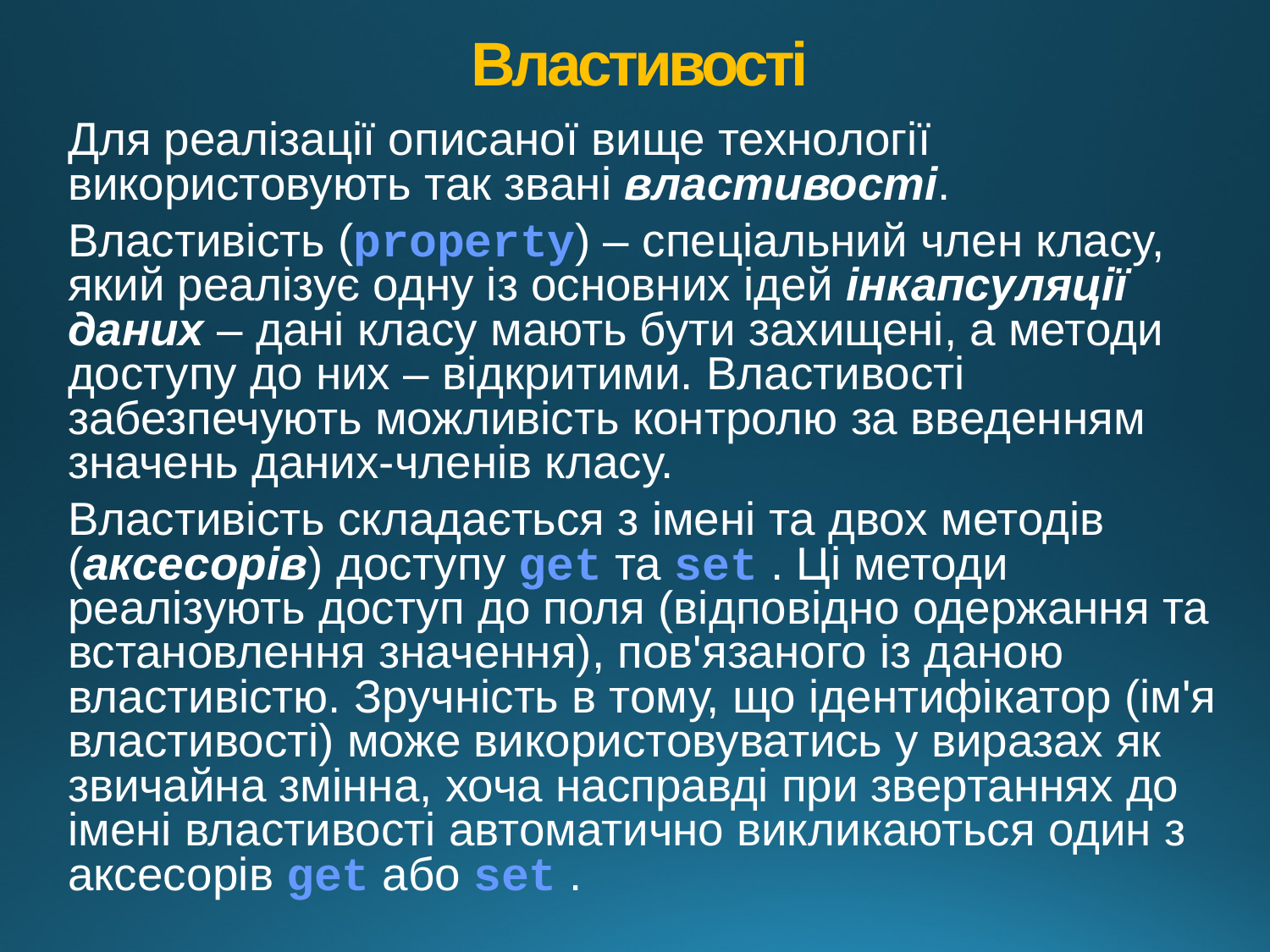

# Властивості
Для реалізації описаної вище технології використовують так звані властивості.
Властивість (property) – спеціальний член класу, який реалізує одну із основних ідей інкапсуляції даних – дані класу мають бути захищені, а методи доступу до них – відкритими. Властивості забезпечують можливість контролю за введенням значень даних-членів класу.
Властивість складається з імені та двох методів (аксесорів) доступу get та set . Ці методи реалізують доступ до поля (відповідно одержання та встановлення значення), пов'язаного із даною властивістю. Зручність в тому, що ідентифікатор (ім'я властивості) може використовуватись у виразах як звичайна змінна, хоча насправді при звертаннях до імені властивості автоматично викликаються один з аксесорів get або set .